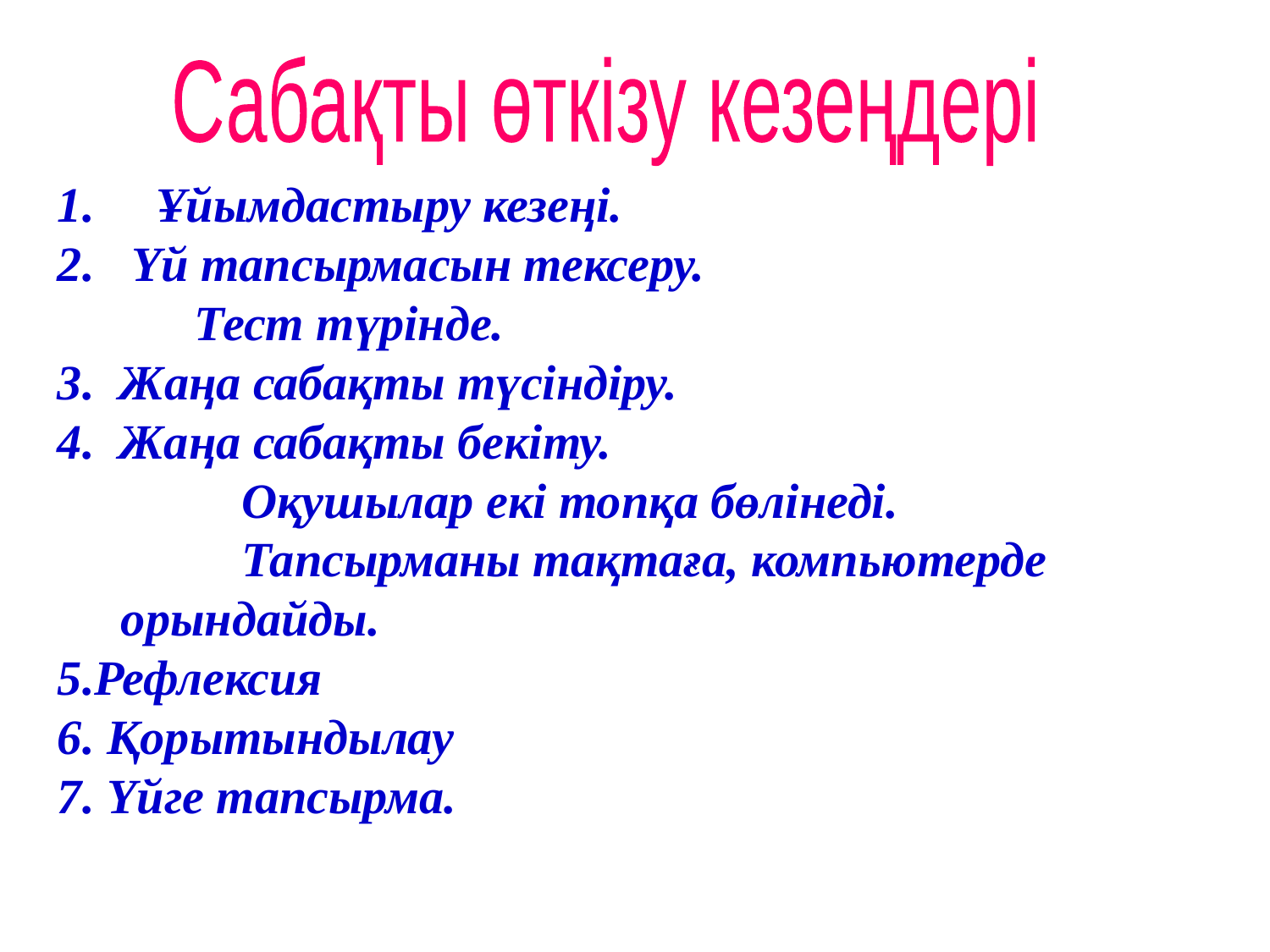

Сабақты өткізу кезеңдері
1.     Ұйымдастыру кезеңі.
2.   Үй тапсырмасын тексеру.
      Тест түрінде.
3.  Жаңа сабақты түсіндіру.
4.  Жаңа сабақты бекіту.
               Оқушылар екі топқа бөлінеді.
               Тапсырманы тақтаға, компьютерде орындайды.
5.Рефлексия
6. Қорытындылау
7. Үйге тапсырма.